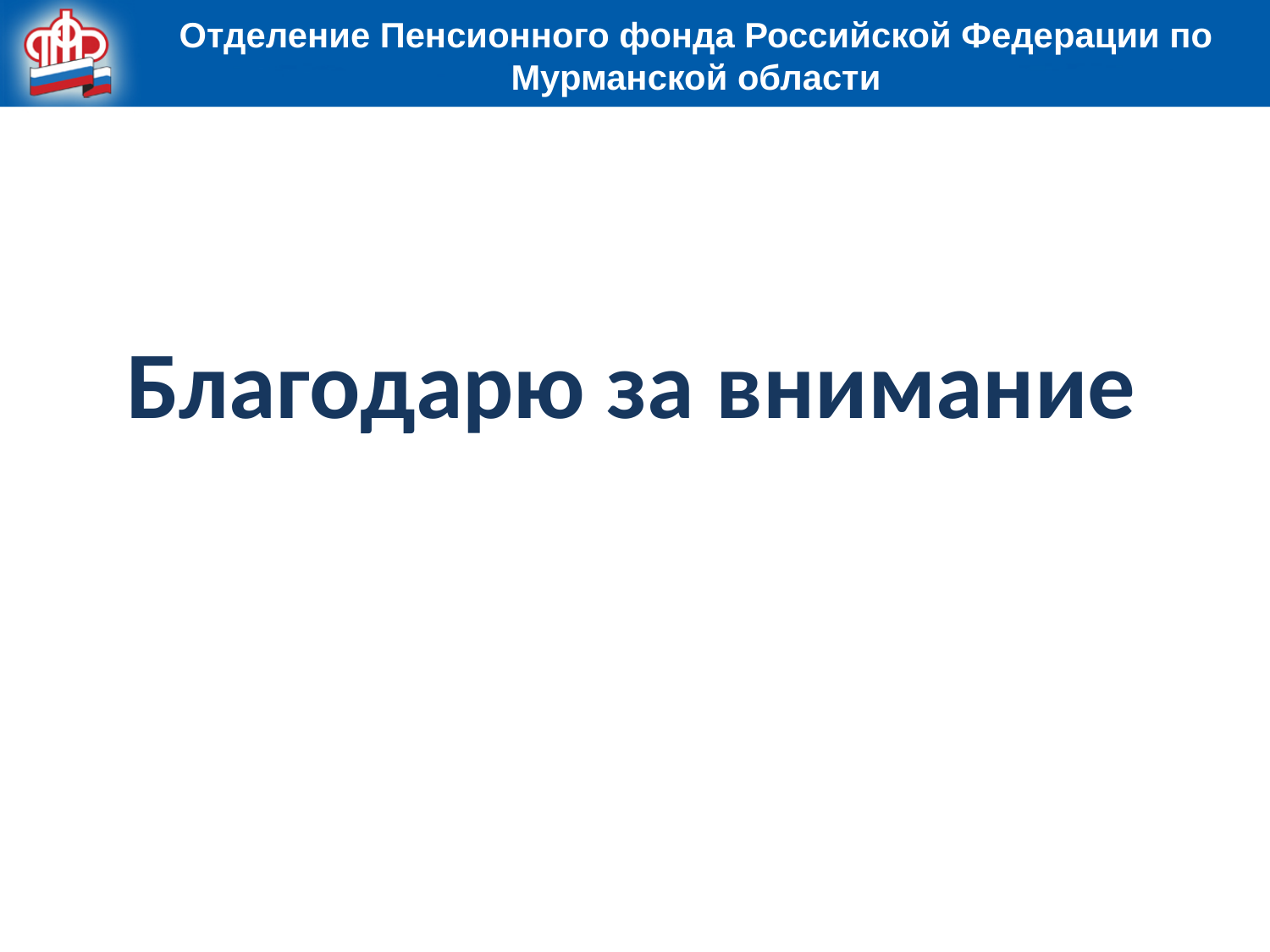

Отделение Пенсионного фонда Российской Федерации по Мурманской области
Благодарю за внимание